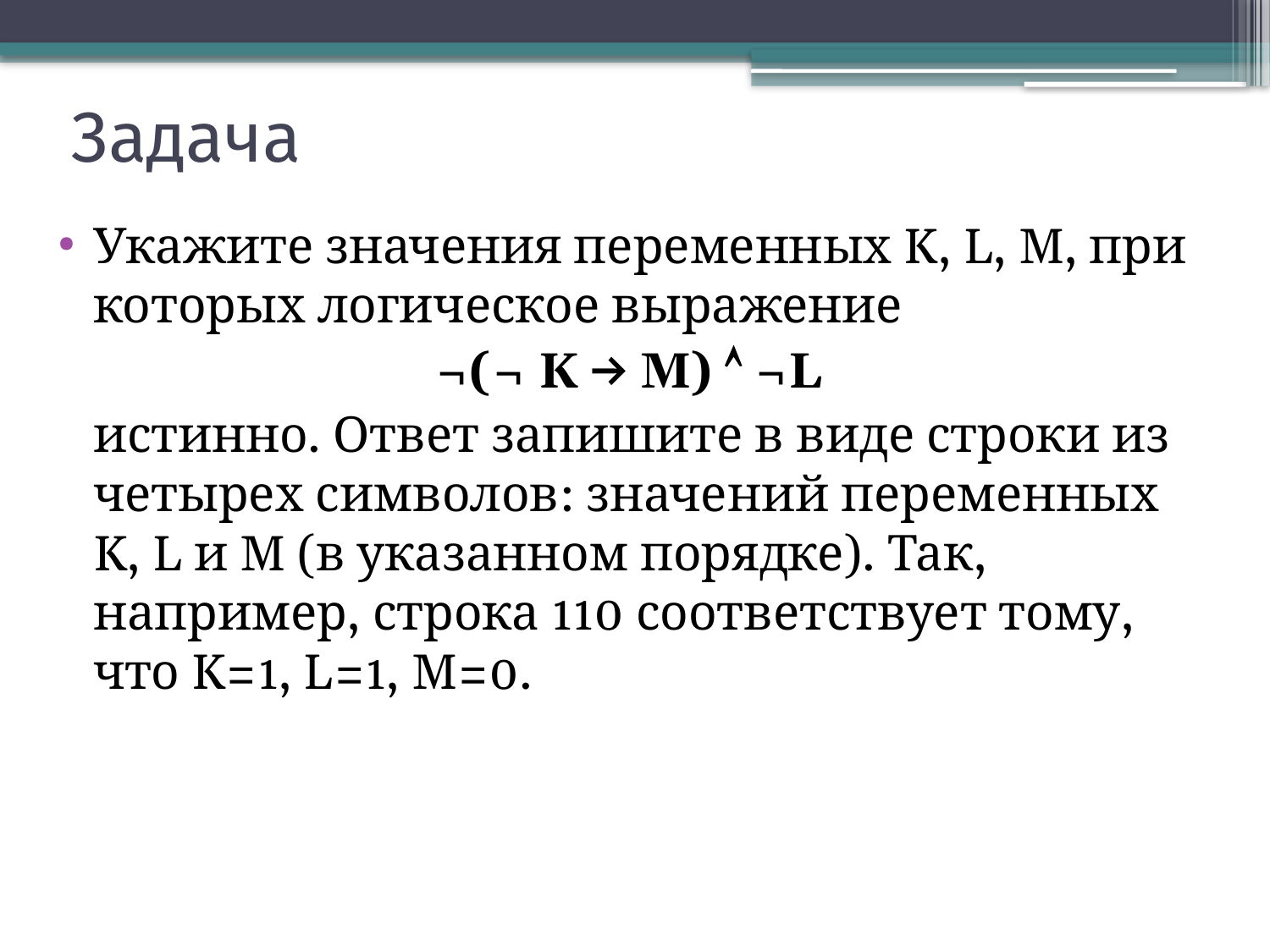

# Задача
Укажите значения переменных K, L, M, при которых логическое выражение
¬(¬ K → M) ∧ ¬L
   истинно. Ответ запишите в виде строки из четырех символов: значений переменных K, L и M (в указанном порядке). Так, например, строка 110 соответствует тому, что K=1, L=1, M=0.